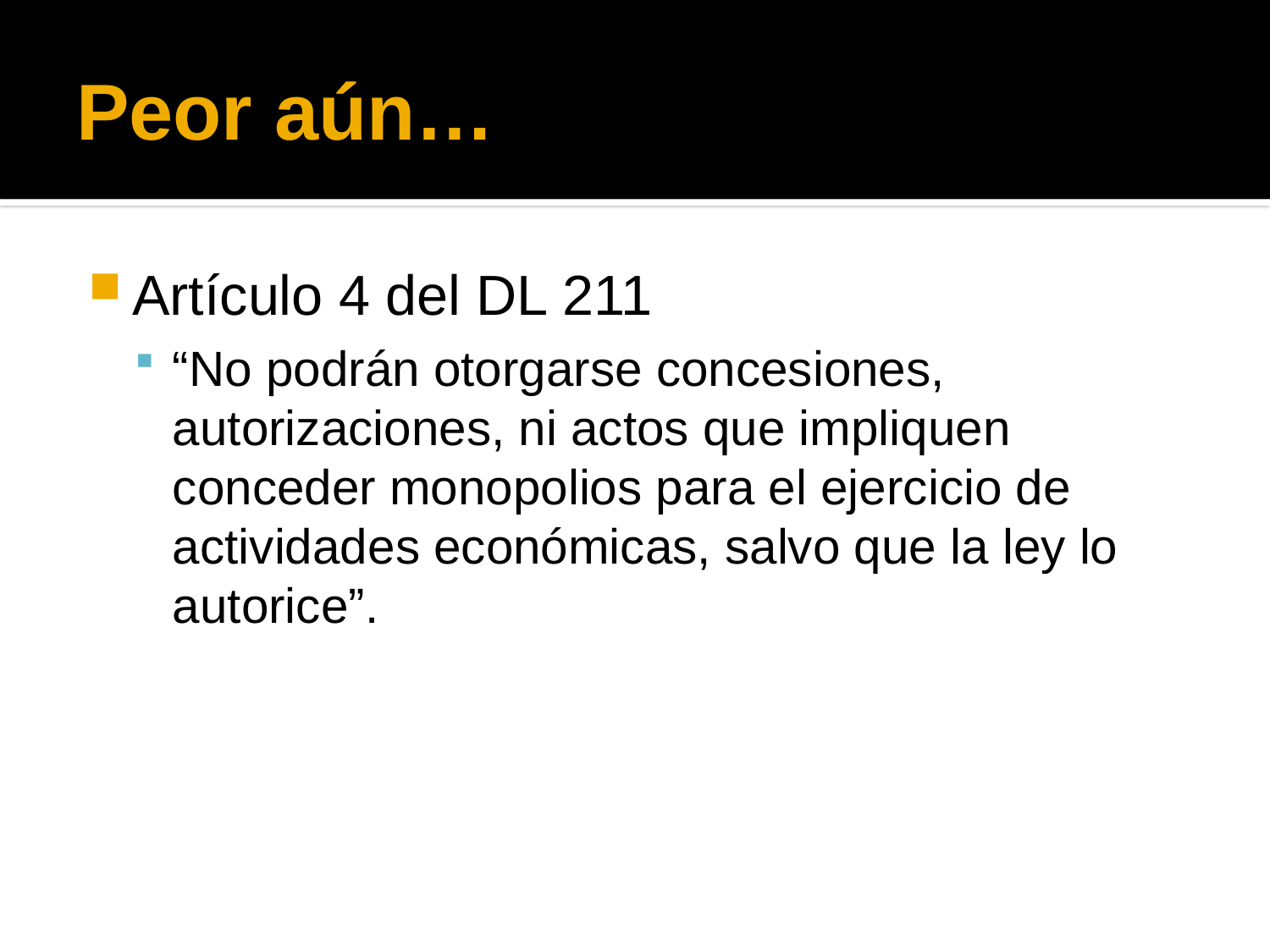

# Peor aún…
Artículo 4 del DL 211
“No podrán otorgarse concesiones, autorizaciones, ni actos que impliquen conceder monopolios para el ejercicio de actividades económicas, salvo que la ley lo autorice”.